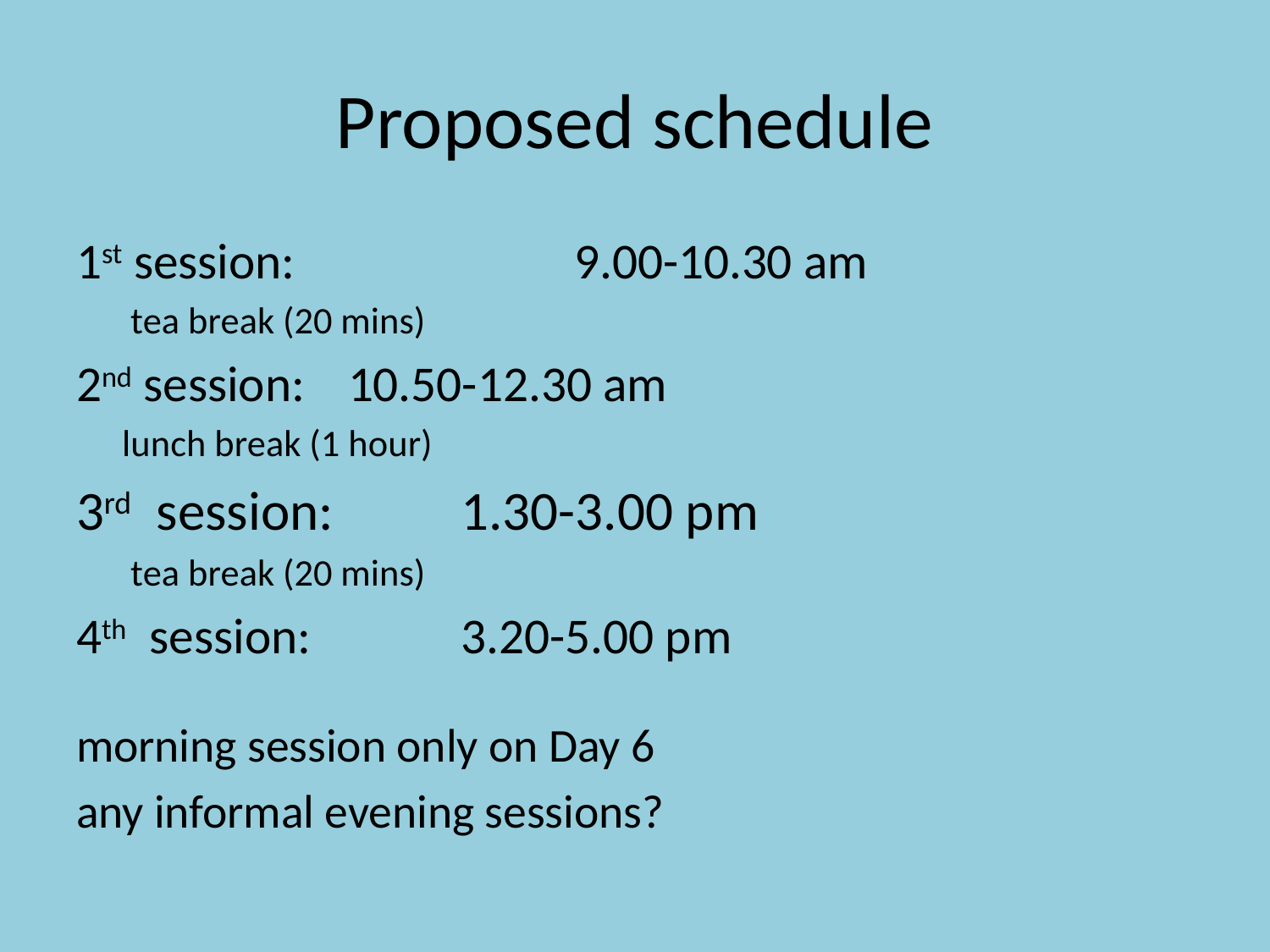

# Proposed schedule
1st session: 	 	  	9.00-10.30 am
 		 tea break (20 mins)
2nd session: 		10.50-12.30 am
 		lunch break (1 hour)
3rd  session: 	 	1.30-3.00 pm
		 tea break (20 mins)
4th  session: 	   	3.20-5.00 pm

morning session only on Day 6
any informal evening sessions?